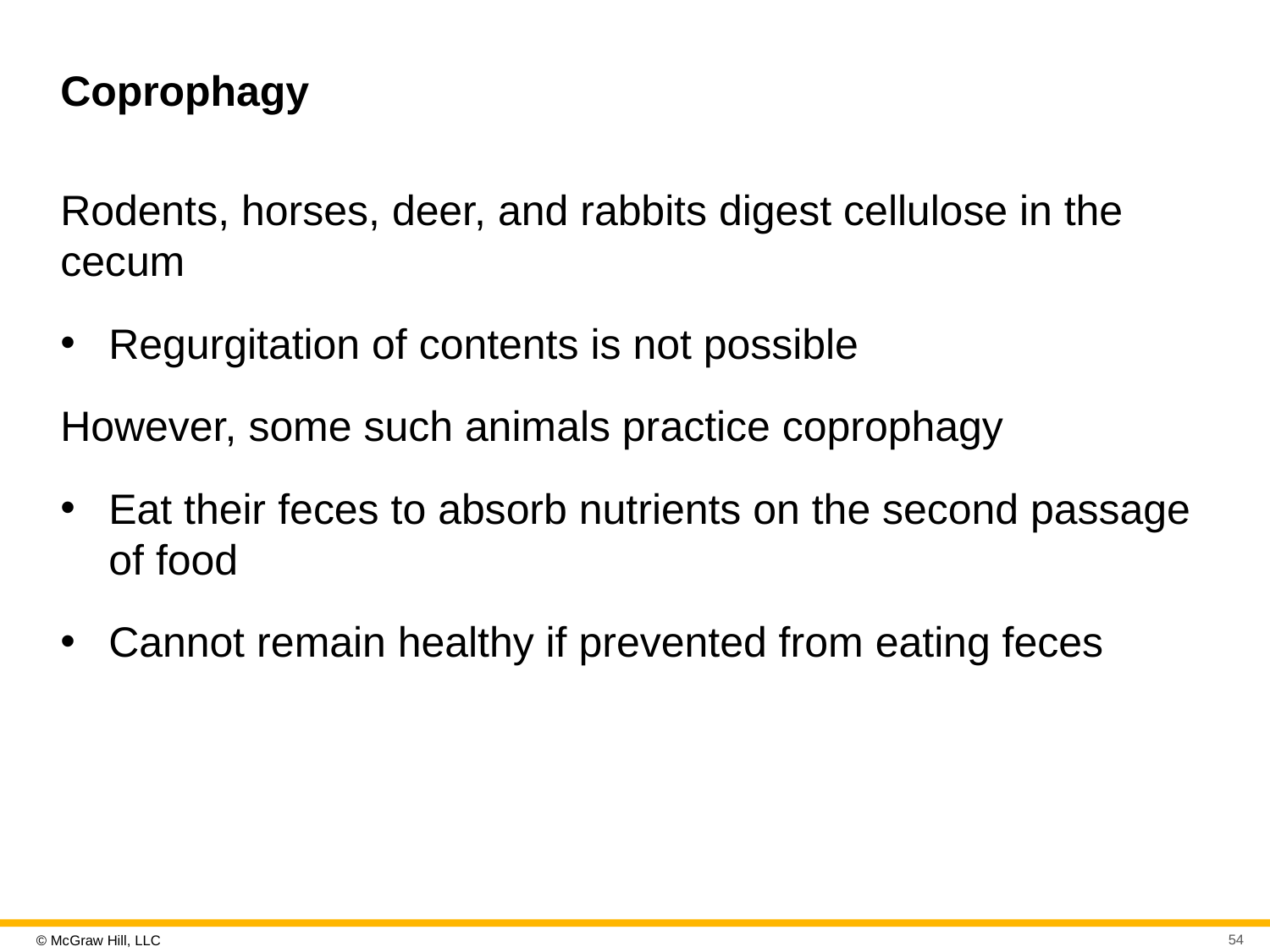

# Coprophagy
Rodents, horses, deer, and rabbits digest cellulose in the cecum
Regurgitation of contents is not possible
However, some such animals practice coprophagy
Eat their feces to absorb nutrients on the second passage of food
Cannot remain healthy if prevented from eating feces
54